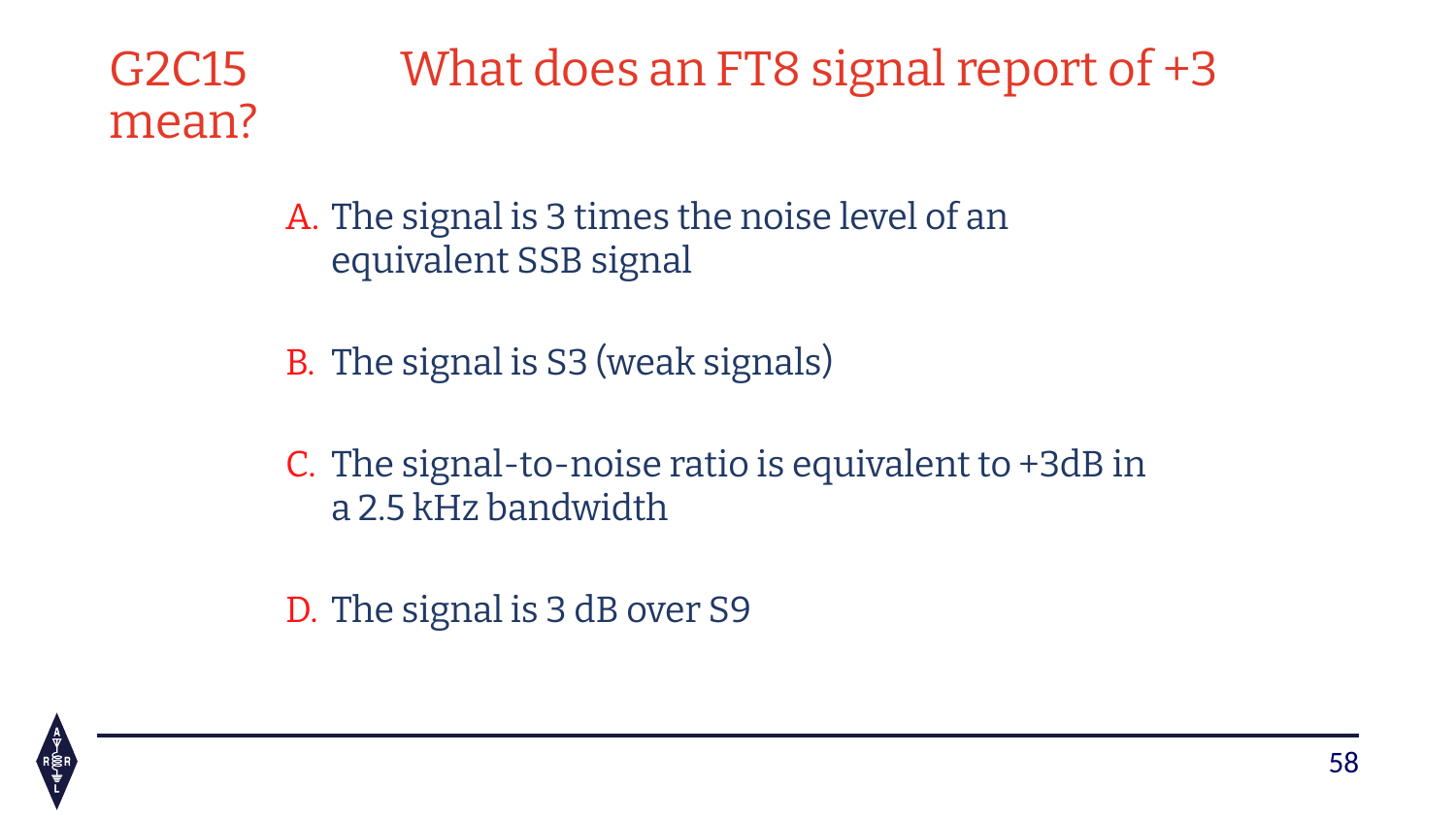

# G2C15  	What does an FT8 signal report of +3 mean?

The signal is 3 times the noise level of an equivalent SSB signal

The signal is S3 (weak signals)

The signal-to-noise ratio is equivalent to +3dB in a 2.5 kHz bandwidth

The signal is 3 dB over S9
58